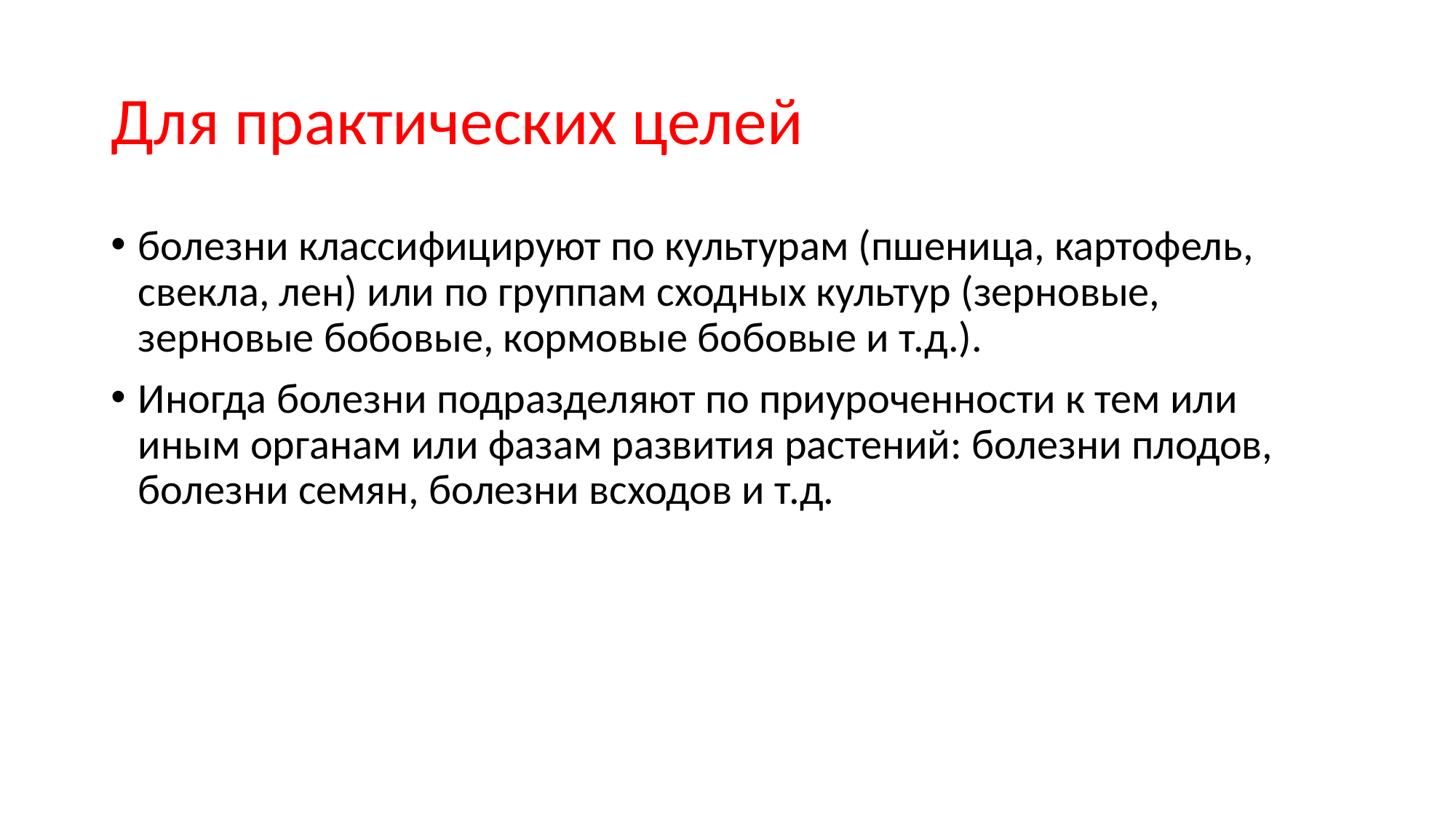

# Для практических целей
болезни классифицируют по культурам (пшеница, картофель, свекла, лен) или по группам сходных культур (зерновые, зерновые бобовые, кормовые бобовые и т.д.).
Иногда болезни подразделяют по приуроченности к тем или иным органам или фазам развития растений: болезни плодов, болезни семян, болезни всходов и т.д.